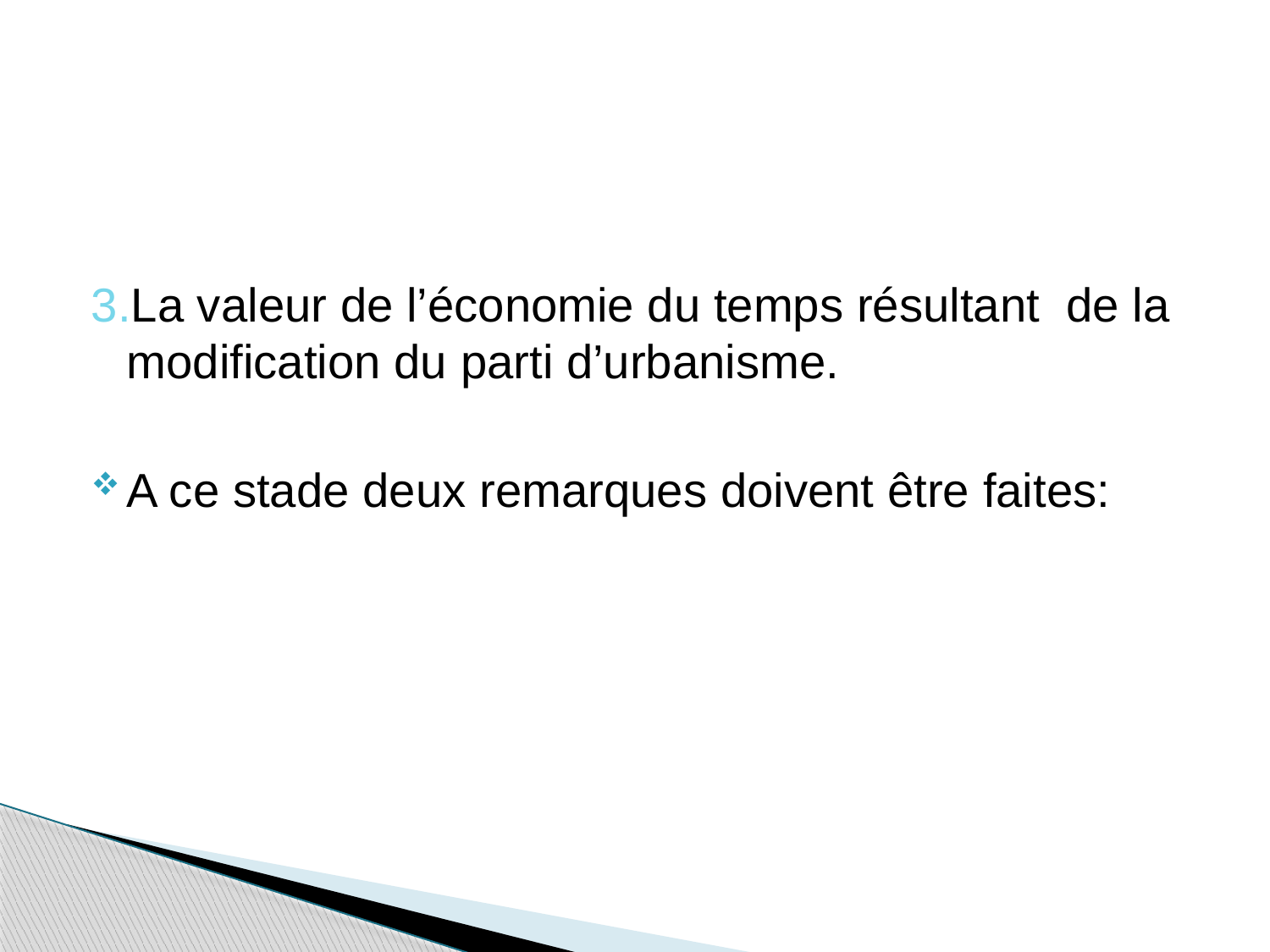

#
3.La valeur de l’économie du temps résultant  de la modification du parti d’urbanisme.

A ce stade deux remarques doivent être faites: